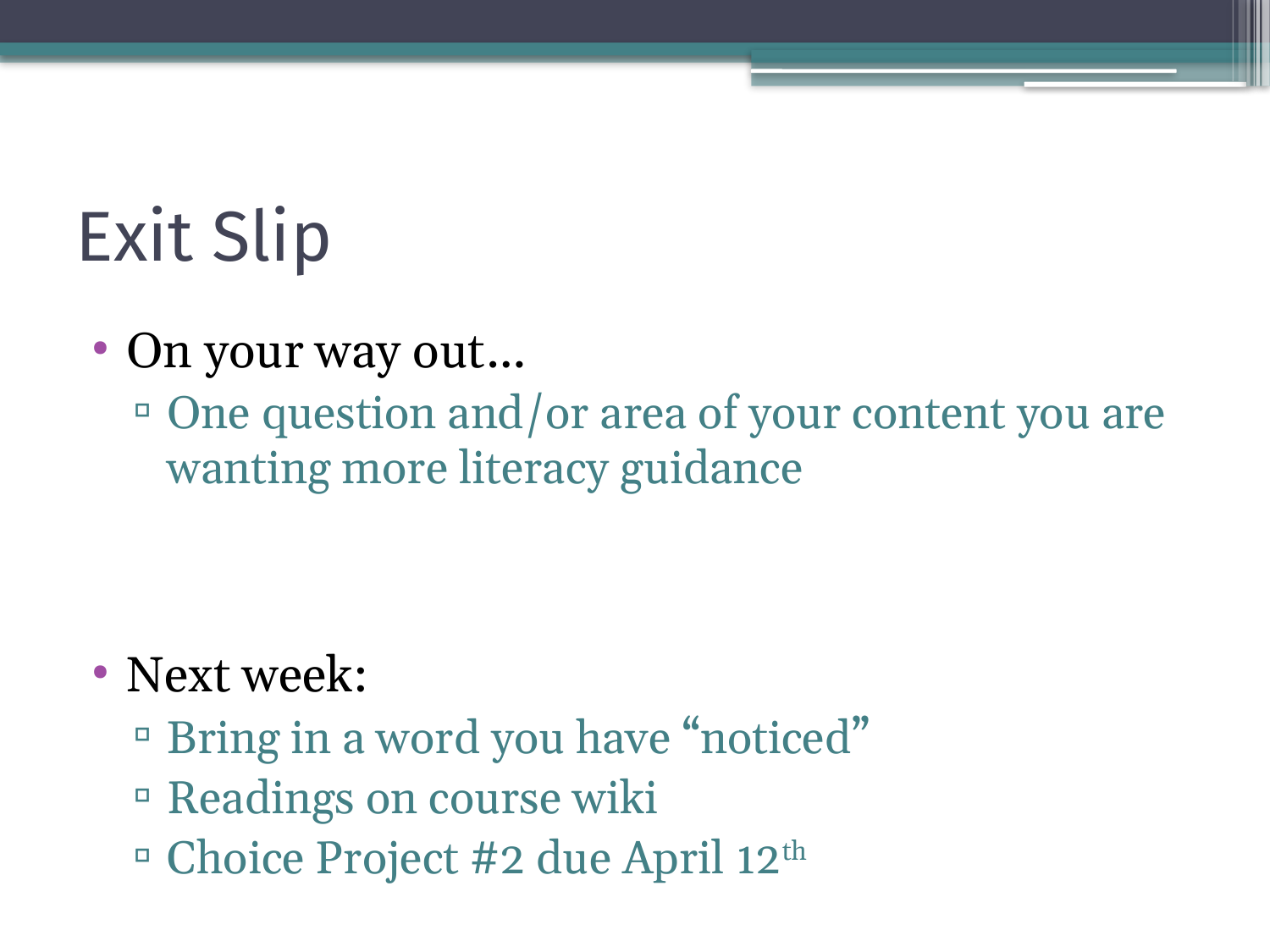

# Exit Slip
On your way out…
One question and/or area of your content you are wanting more literacy guidance

Next week:
Bring in a word you have “noticed”
Readings on course wiki
Choice Project #2 due April 12th